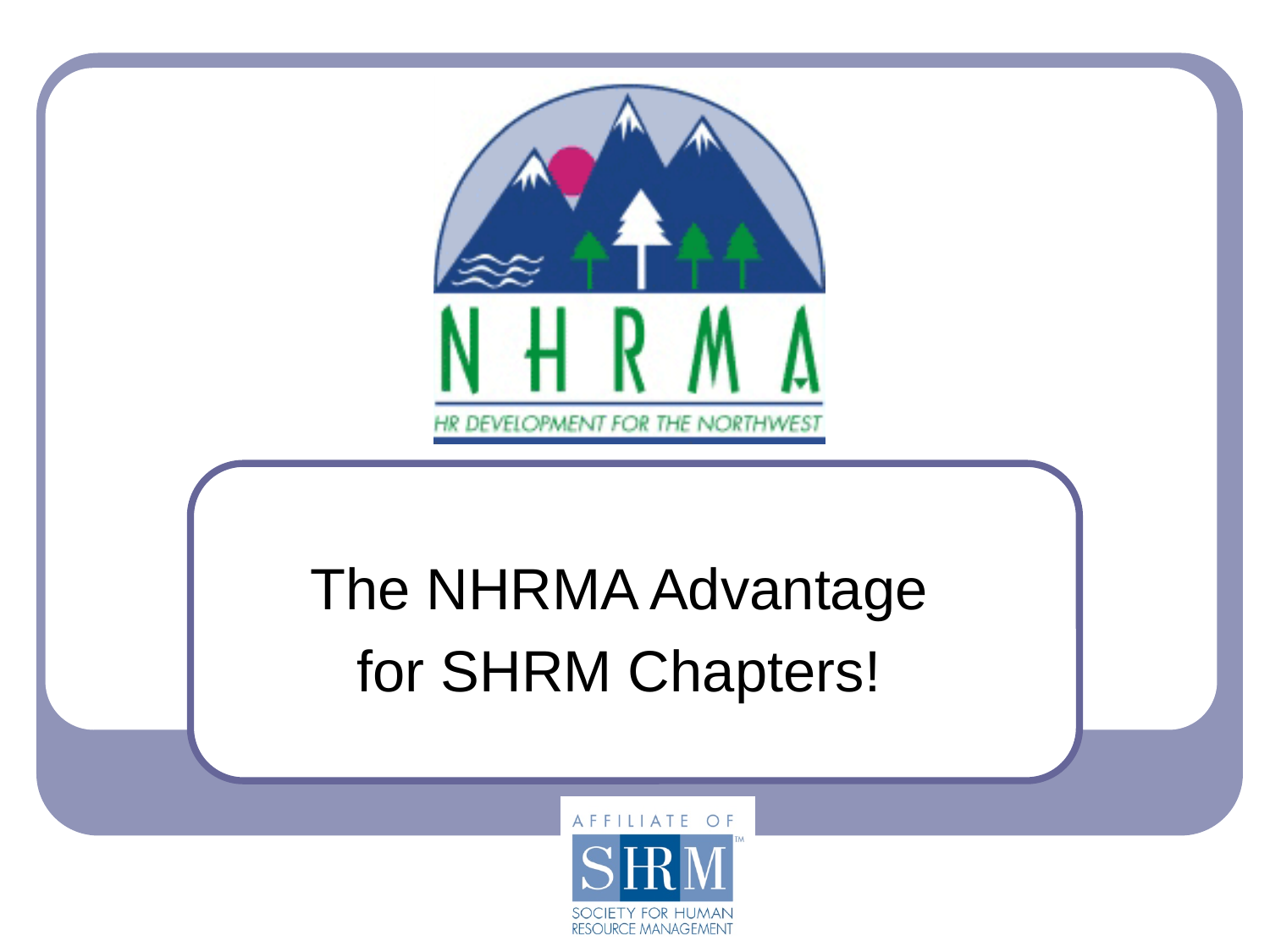

#
The NHRMA Advantage
for SHRM Chapters!